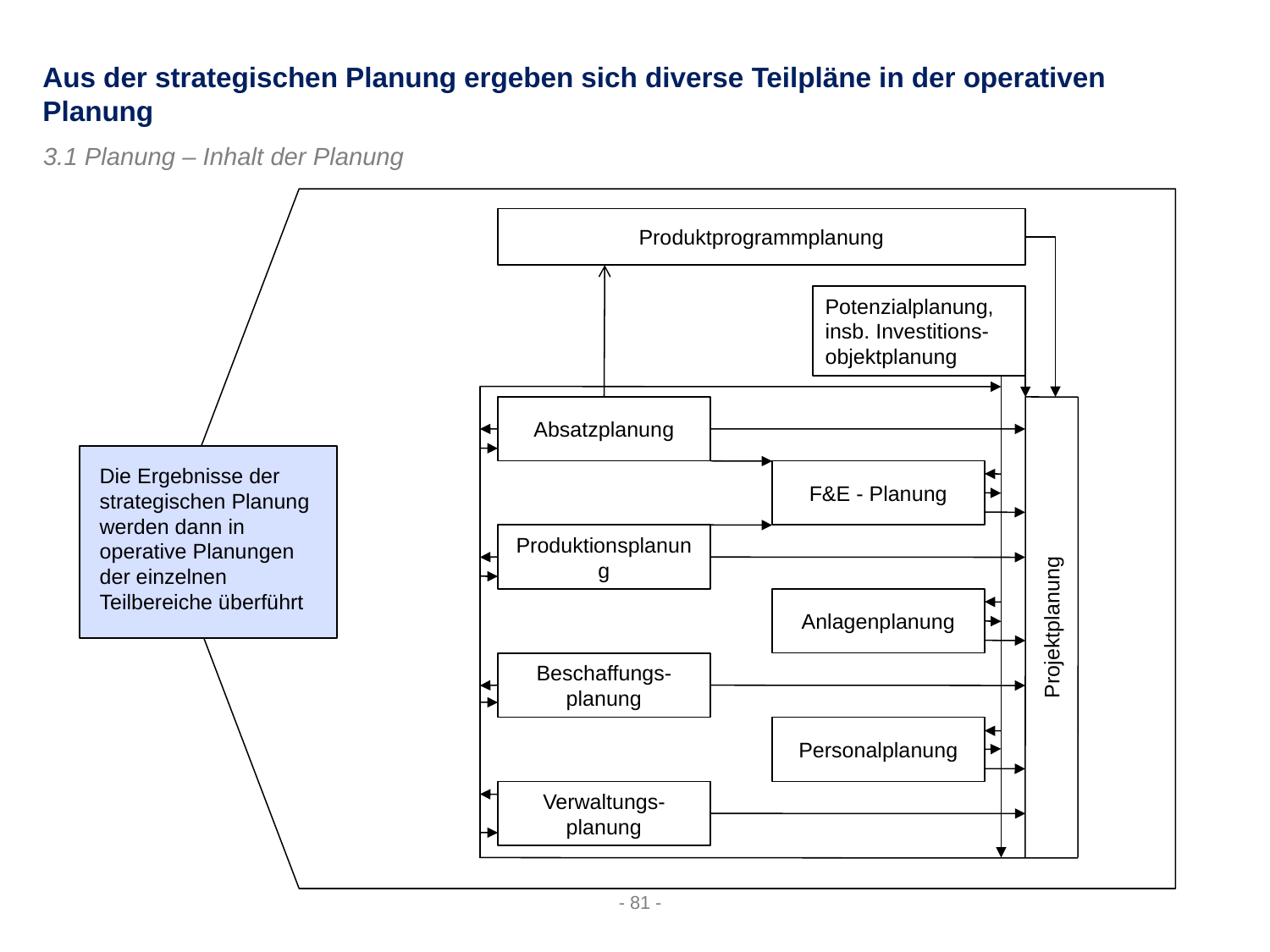

Aus der strategischen Planung ergeben sich diverse Teilpläne in der operativen Planung
3.1 Planung – Inhalt der Planung

Produktprogrammplanung

Potenzialplanung, insb. Investitions-objektplanung

Absatzplanung

Die Ergebnisse der strategischen Planung werden dann in operative Planungen der einzelnen Teilbereiche überführt

F&E - Planung

Produktionsplanung

Anlagenplanung
Projektplanung

Beschaffungs-planung

Personalplanung

Verwaltungs-planung
- 81 -